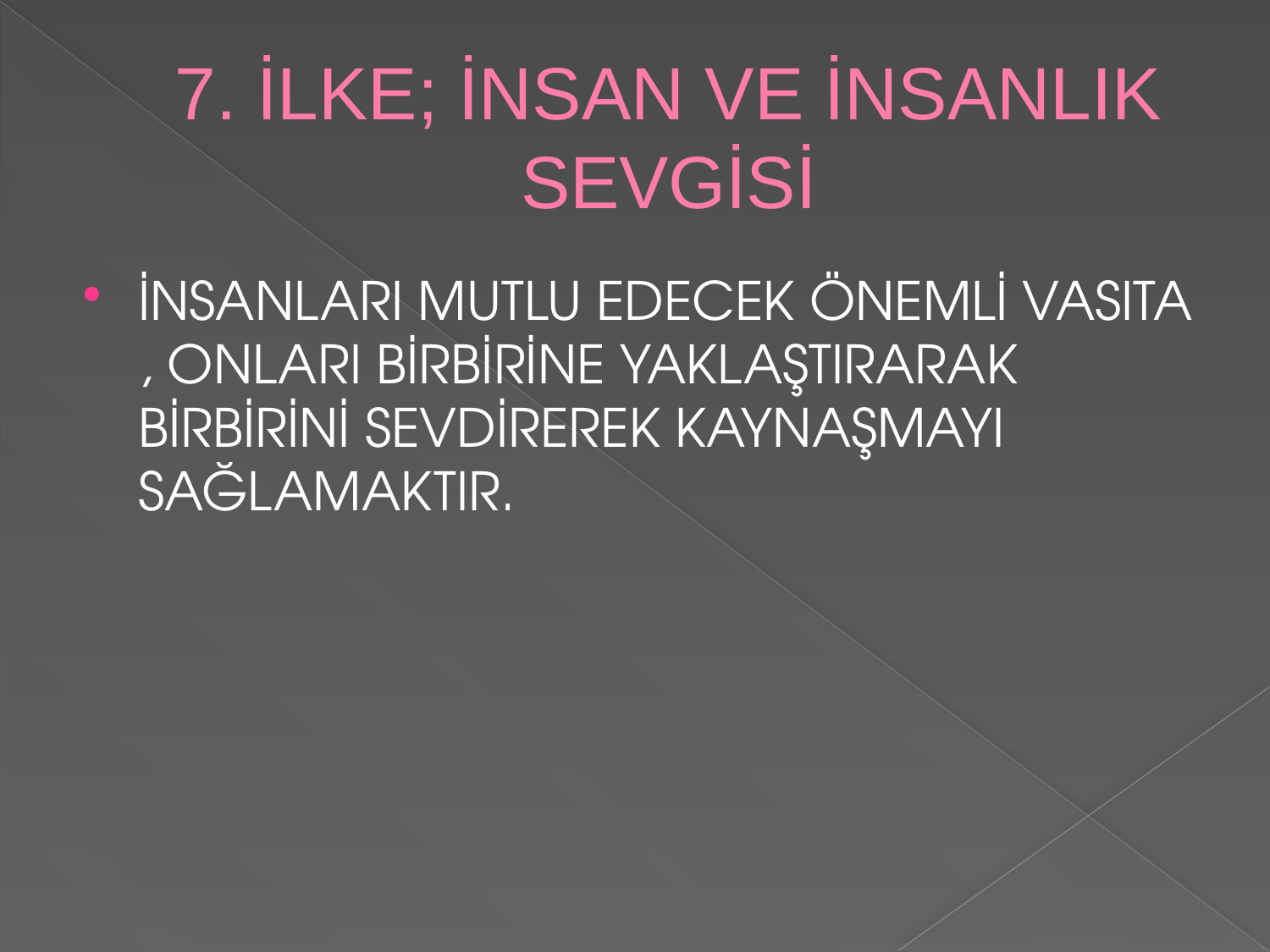

# 7. İLKE; İNSAN VE İNSANLIK SEVGİSİ
İNSANLARI MUTLU EDECEK ÖNEMLİ VASITA , ONLARI BİRBİRİNE YAKLAŞTIRARAK BİRBİRİNİ SEVDİREREK KAYNAŞMAYI SAĞLAMAKTIR.